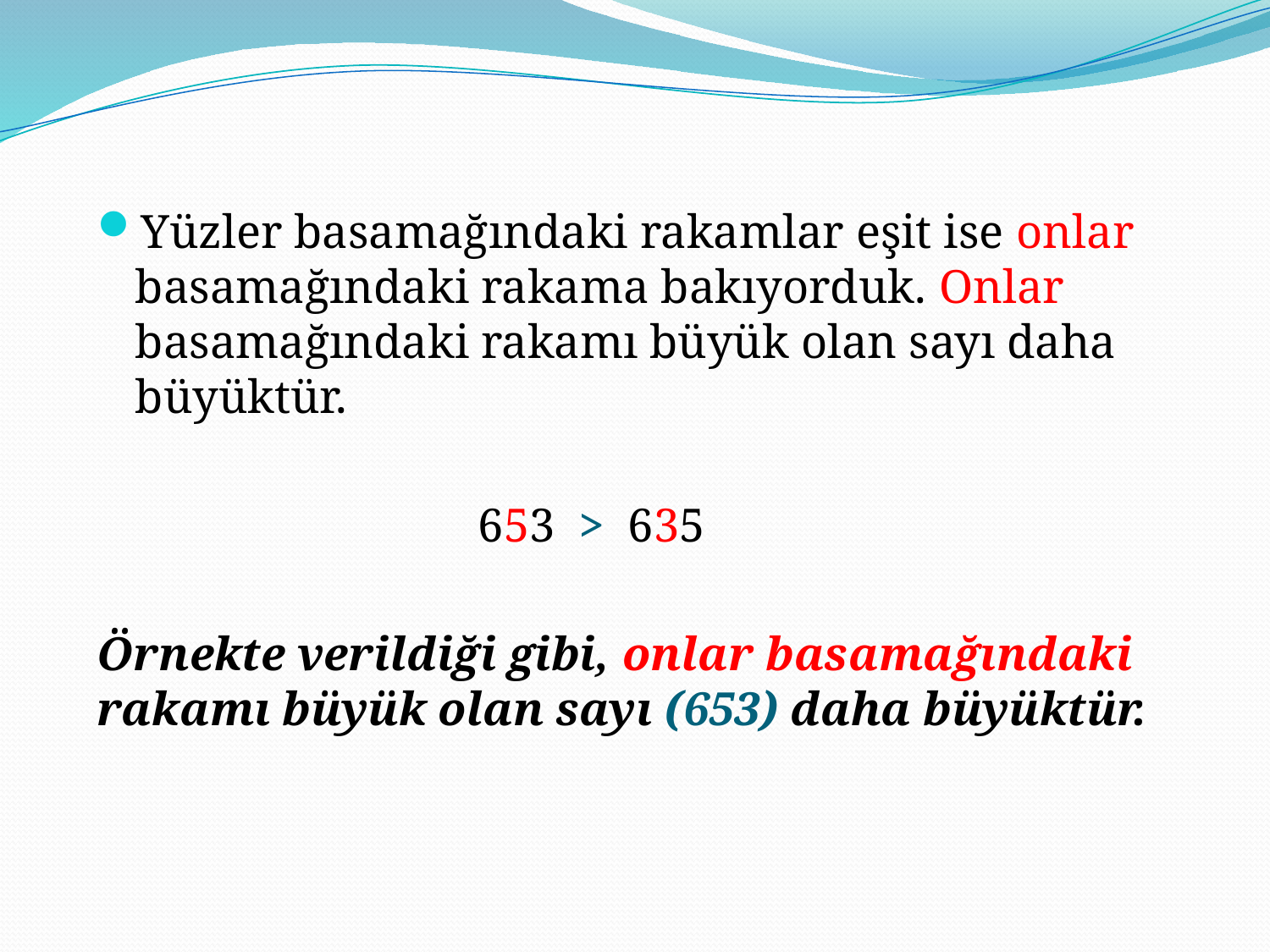

Yüzler basamağındaki rakamlar eşit ise onlar basamağındaki rakama bakıyorduk. Onlar basamağındaki rakamı büyük olan sayı daha büyüktür.

			653  >  635

Örnekte verildiği gibi, onlar basamağındaki rakamı büyük olan sayı (653) daha büyüktür.